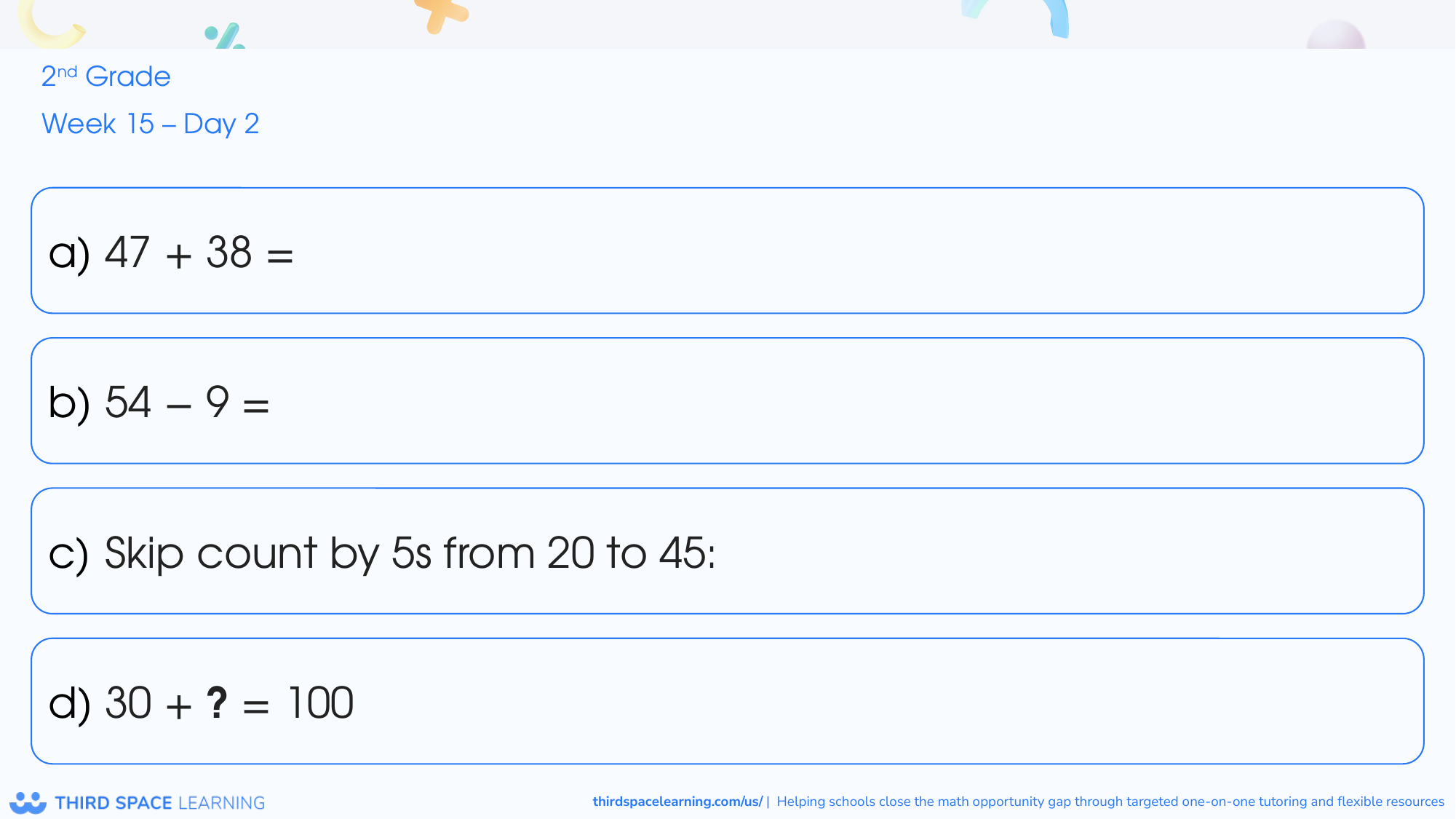

2nd Grade
Week 15 – Day 2
47 + 38 =
54 − 9 =
Skip count by 5s from 20 to 45:
30 + ? = 100